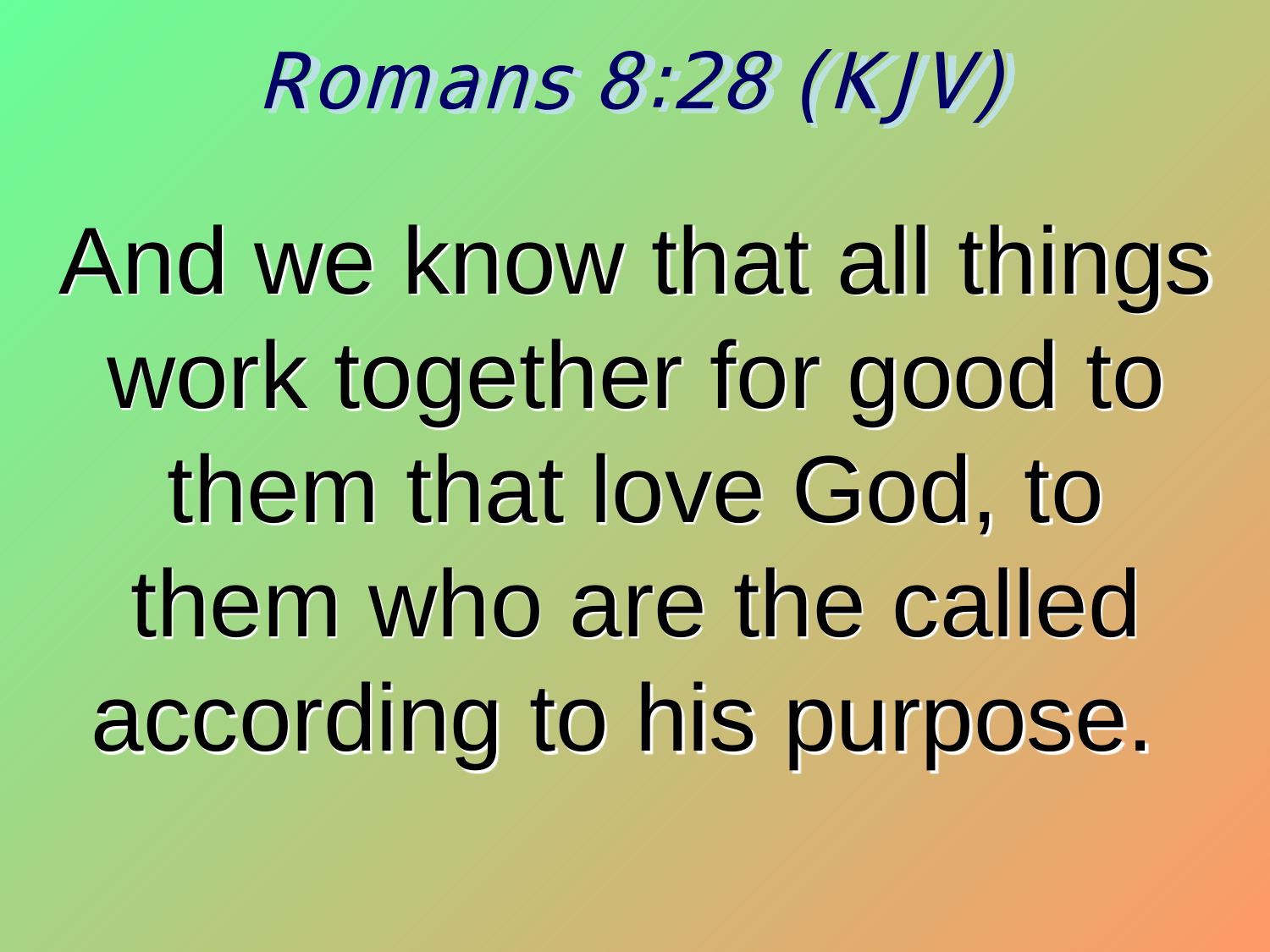

Romans 8:28 (KJV)
And we know that all things work together for good to them that love God, to them who are the called according to his purpose.